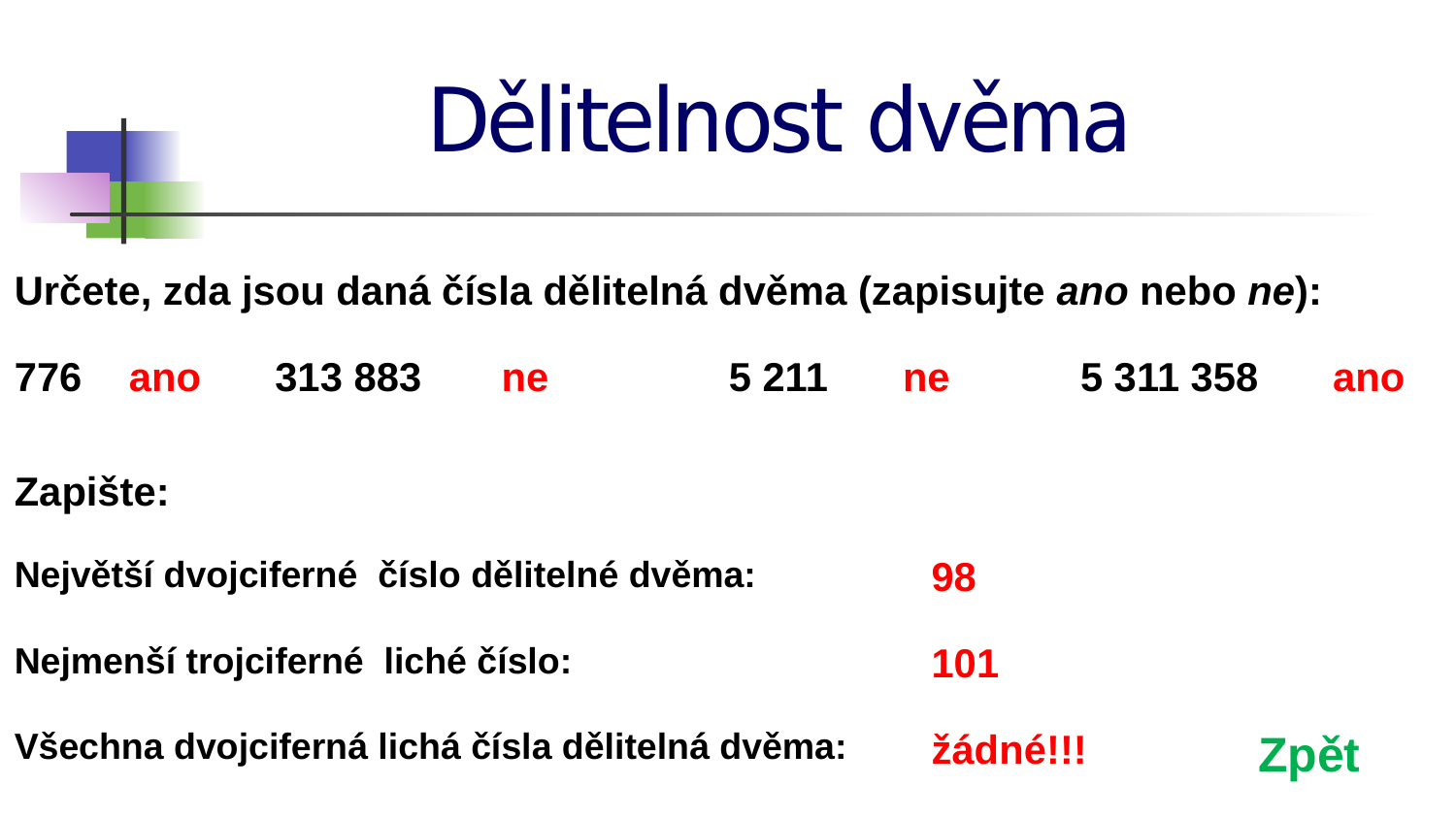

# Dělitelnost dvěma
Určete, zda jsou daná čísla dělitelná dvěma (zapisujte ano nebo ne):
776
ano
313 883
ne
5 211
ne
5 311 358
ano
Zapište:
Největší dvojciferné  číslo dělitelné dvěma:
98
Nejmenší trojciferné  liché číslo:
101
Všechna dvojciferná lichá čísla dělitelná dvěma:
žádné!!!
Zpět